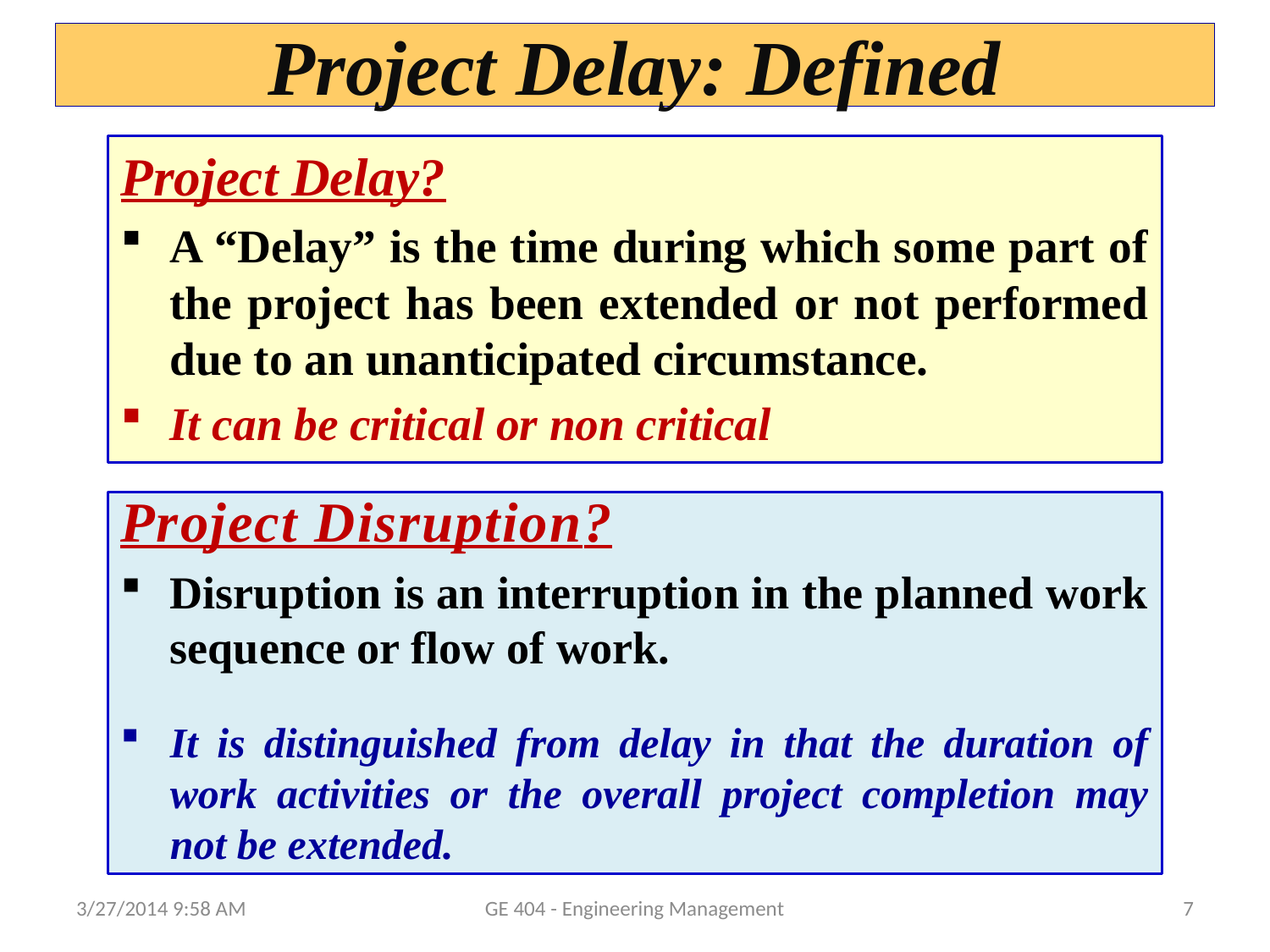

# Project Delay: Defined
Project Delay?
A “Delay” is the time during which some part of the project has been extended or not performed due to an unanticipated circumstance.
It can be critical or non critical
Project Disruption?
Disruption is an interruption in the planned work sequence or flow of work.
It is distinguished from delay in that the duration of work activities or the overall project completion may not be extended.
3/27/2014 9:58 AM
GE 404 - Engineering Management
7